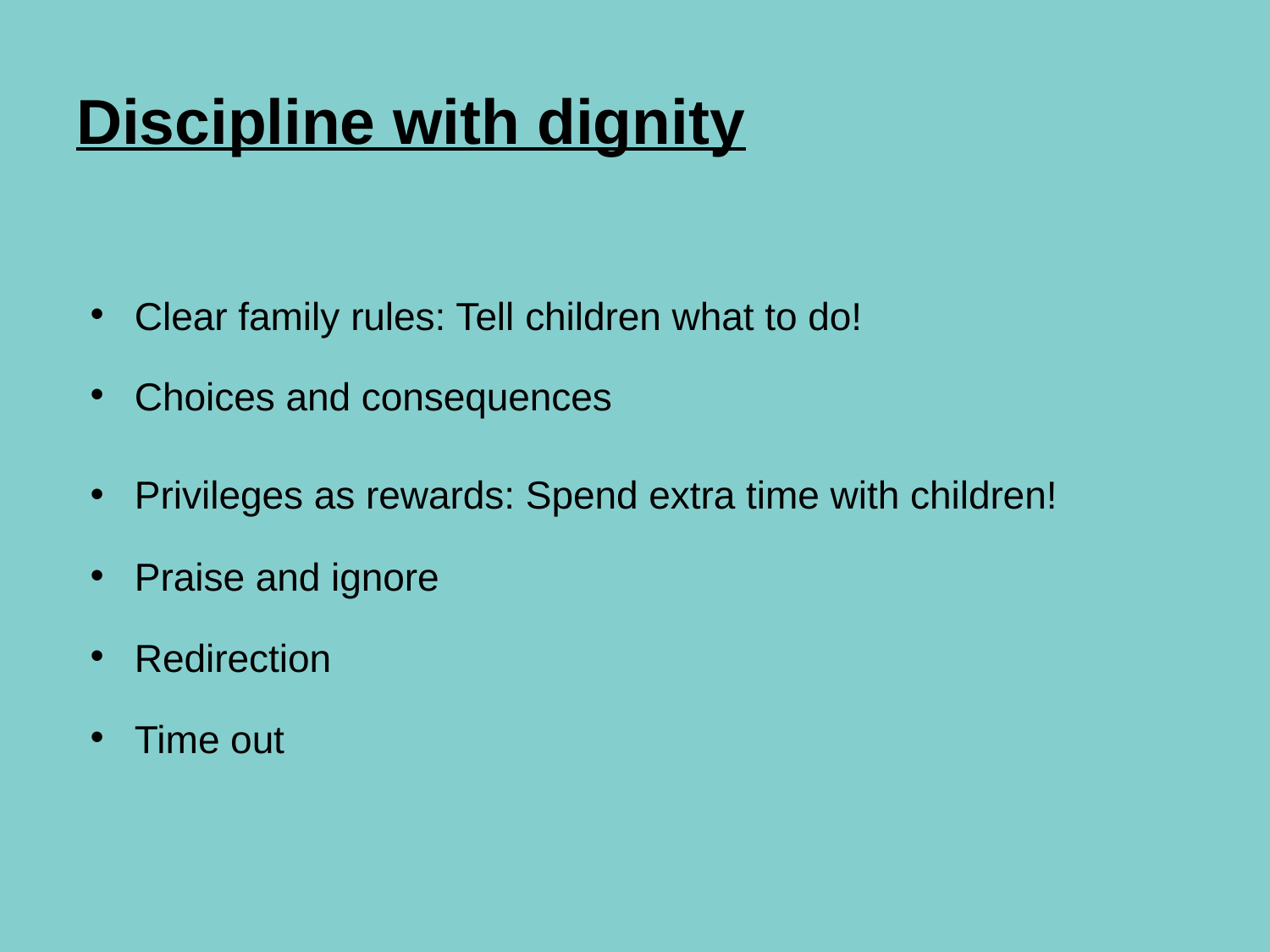

# Discipline with dignity

Clear family rules: Tell children what to do!

Choices and consequences

Privileges as rewards: Spend extra time with children!

Praise and ignore

Redirection

Time out